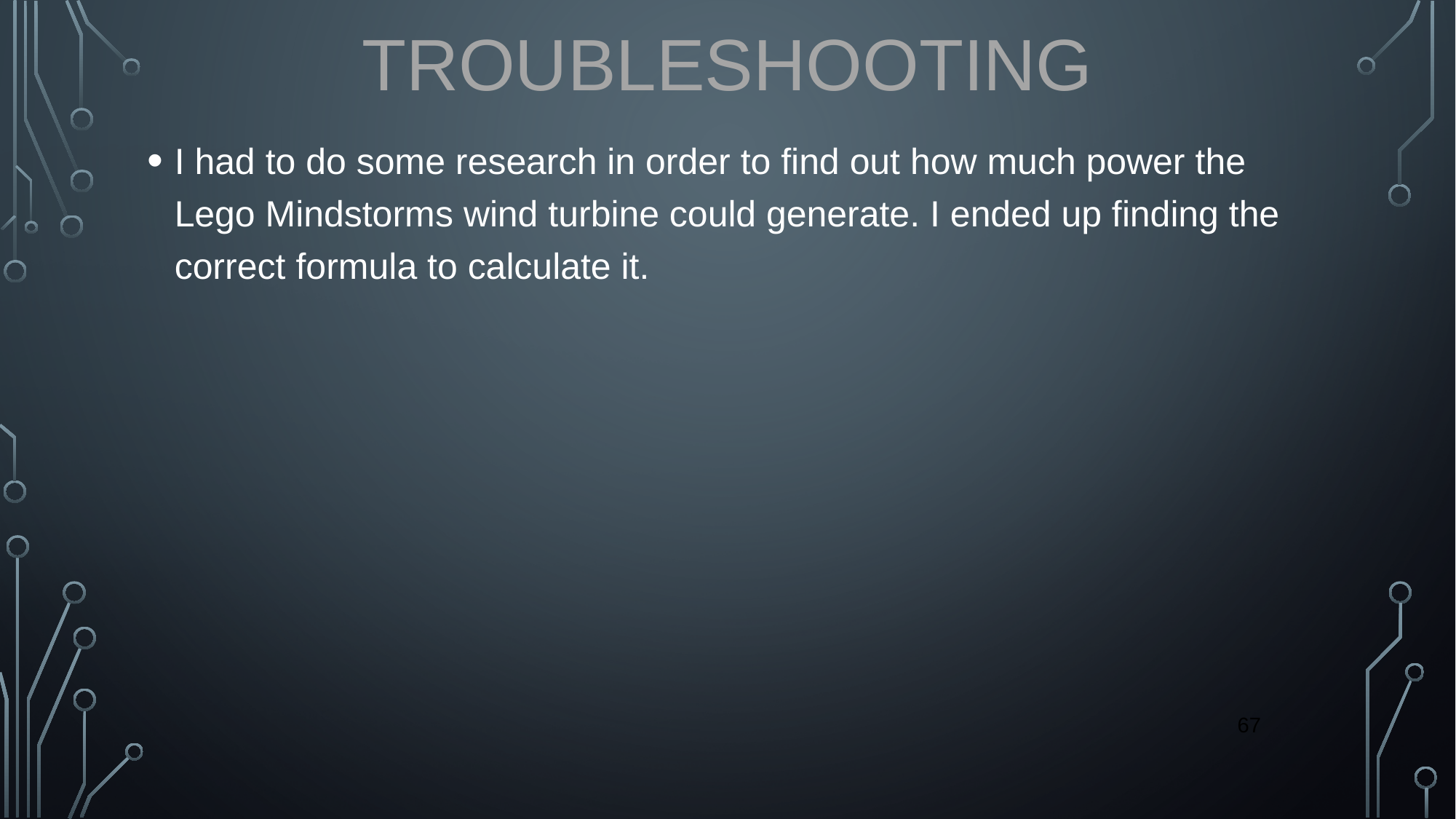

# TROUBLESHOOTING
I had to do some research in order to find out how much power the Lego Mindstorms wind turbine could generate. I ended up finding the correct formula to calculate it.
67